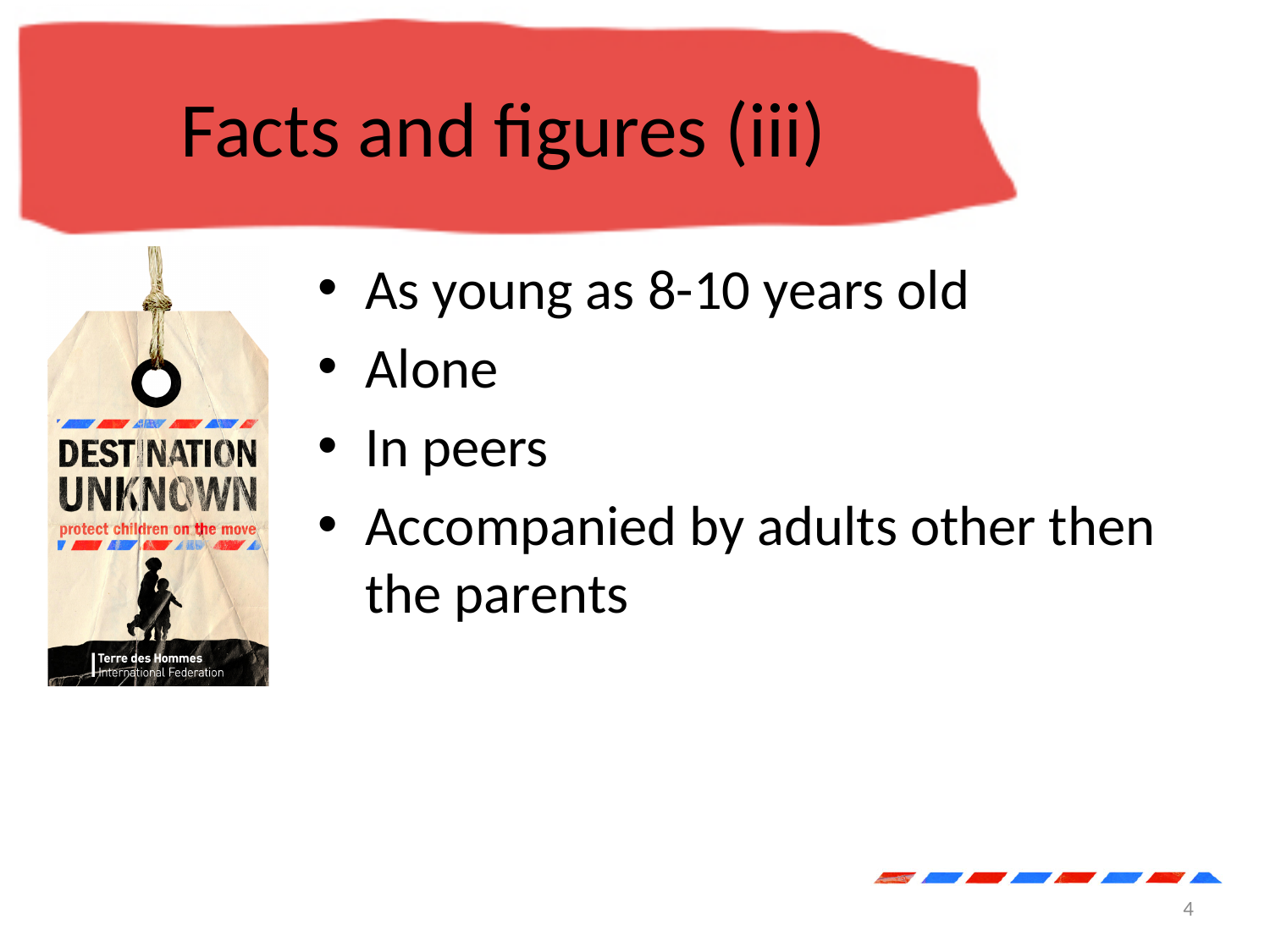

# Facts and figures (iii)
As young as 8-10 years old
Alone
In peers
Accompanied by adults other then the parents

4